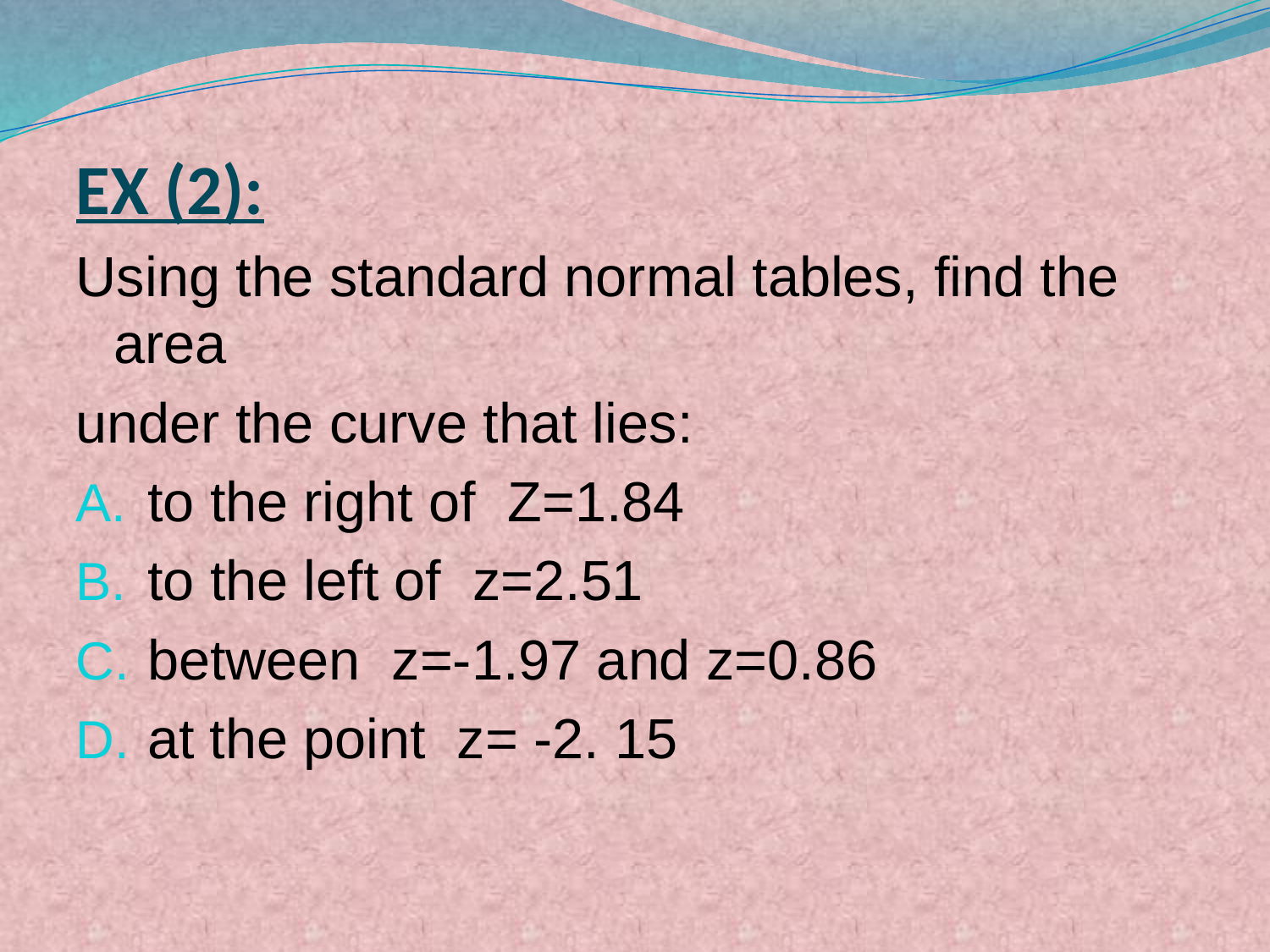

EX (2):
Using the standard normal tables, find the area
under the curve that lies:
to the right of  Z=1.84
to the left of  z=2.51
between  z=-1.97 and z=0.86
at the point  z= -2. 15